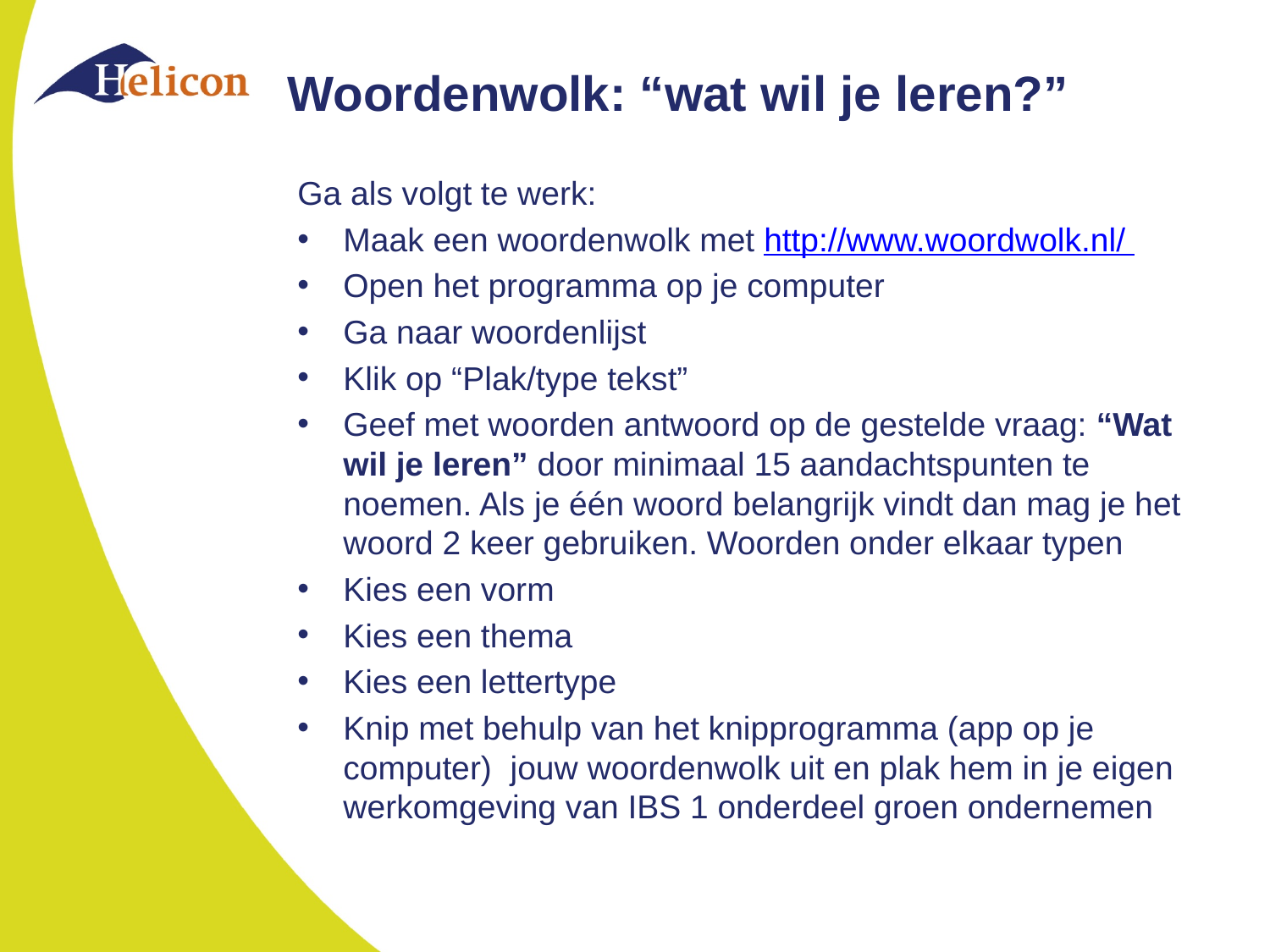

# Woordenwolk: “wat wil je leren?”
Ga als volgt te werk:
Maak een woordenwolk met http://www.woordwolk.nl/
Open het programma op je computer
Ga naar woordenlijst
Klik op “Plak/type tekst”
Geef met woorden antwoord op de gestelde vraag: “Wat wil je leren” door minimaal 15 aandachtspunten te noemen. Als je één woord belangrijk vindt dan mag je het woord 2 keer gebruiken. Woorden onder elkaar typen
Kies een vorm
Kies een thema
Kies een lettertype
Knip met behulp van het knipprogramma (app op je computer)  jouw woordenwolk uit en plak hem in je eigen werkomgeving van IBS 1 onderdeel groen ondernemen